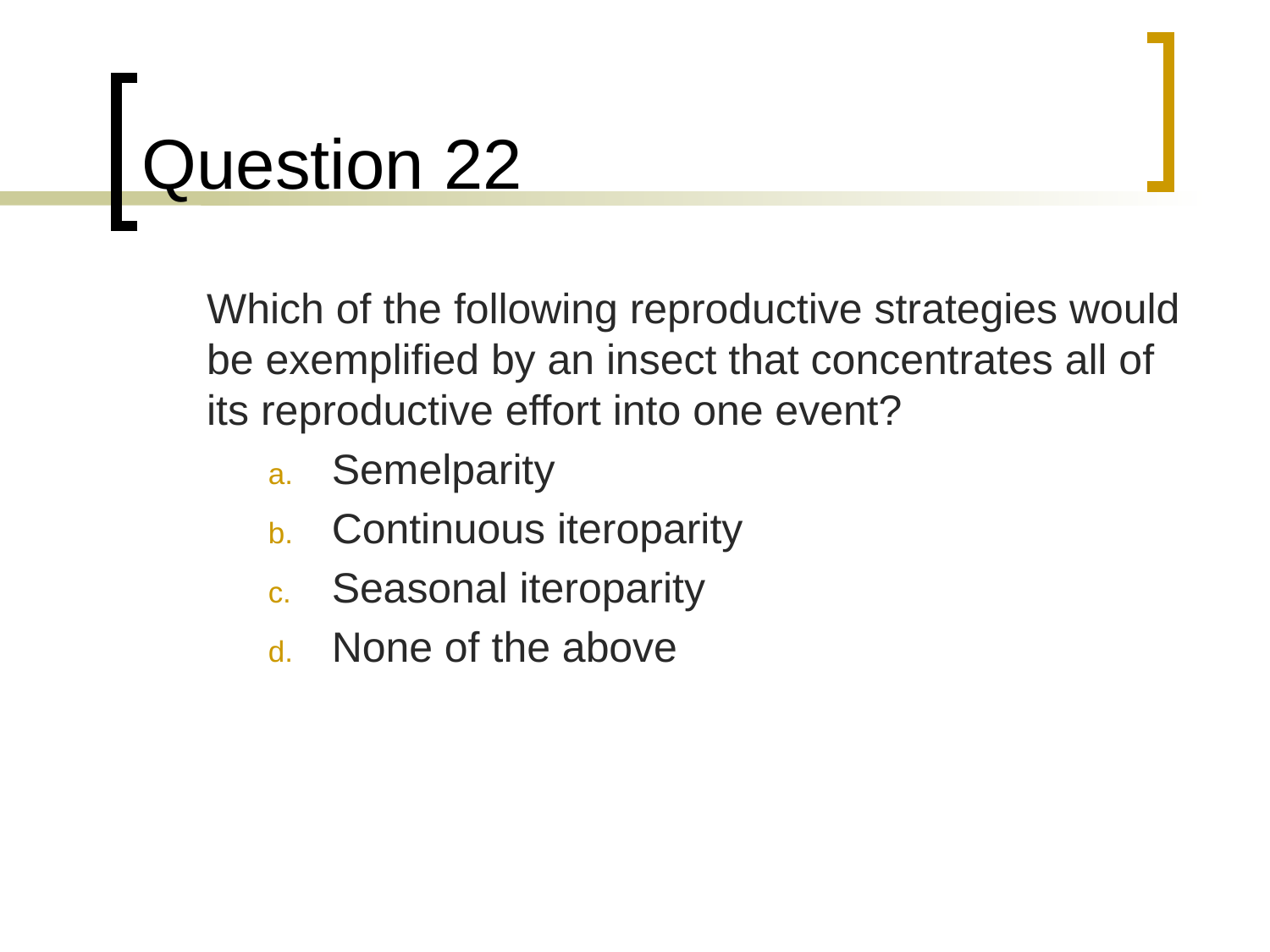

# Question 22
	Which of the following reproductive strategies would be exemplified by an insect that concentrates all of its reproductive effort into one event?
Semelparity
Continuous iteroparity
Seasonal iteroparity
None of the above